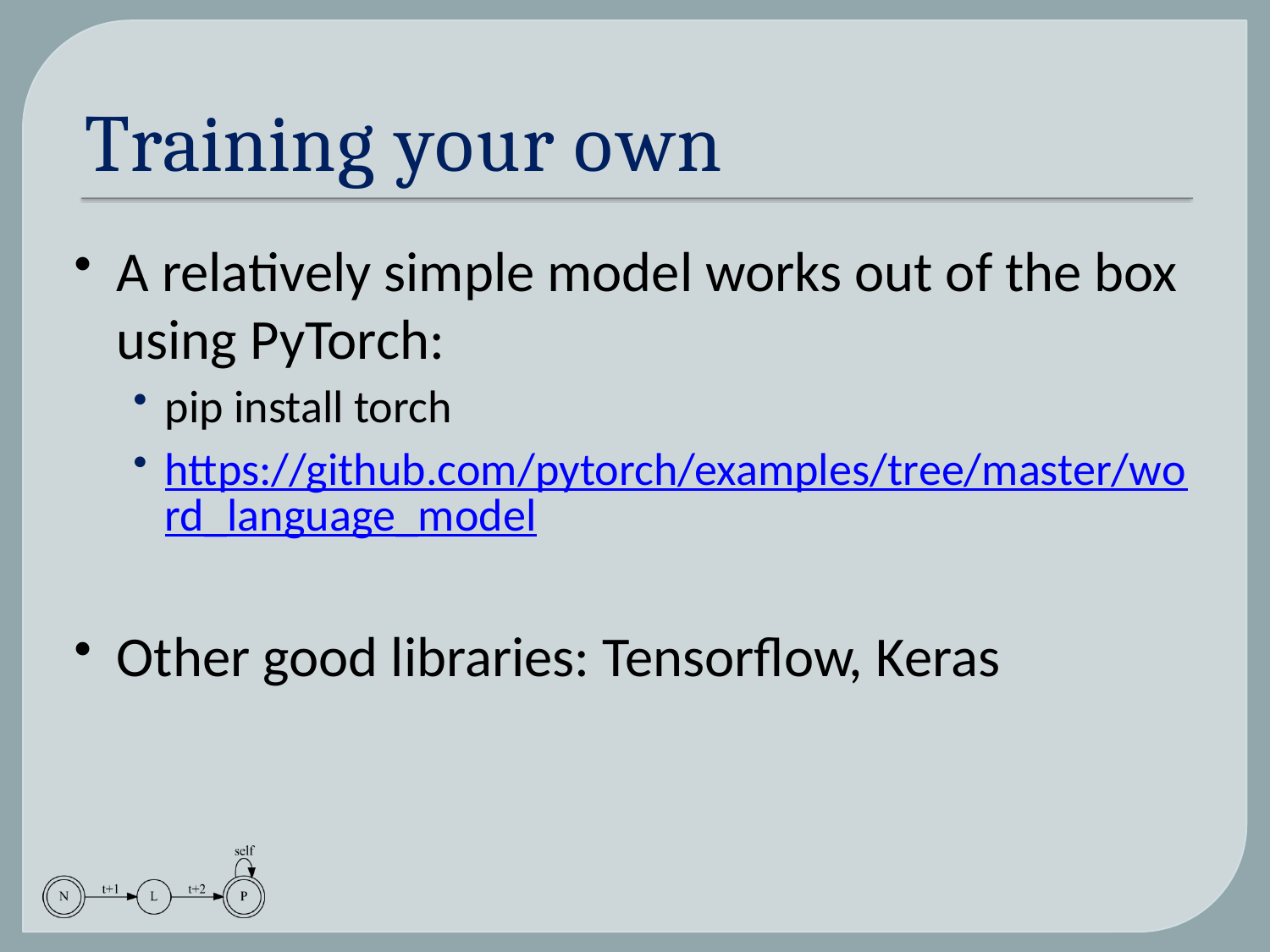

# Training your own
A relatively simple model works out of the box using PyTorch:
pip install torch
https://github.com/pytorch/examples/tree/master/word_language_model

Other good libraries: Tensorflow, Keras